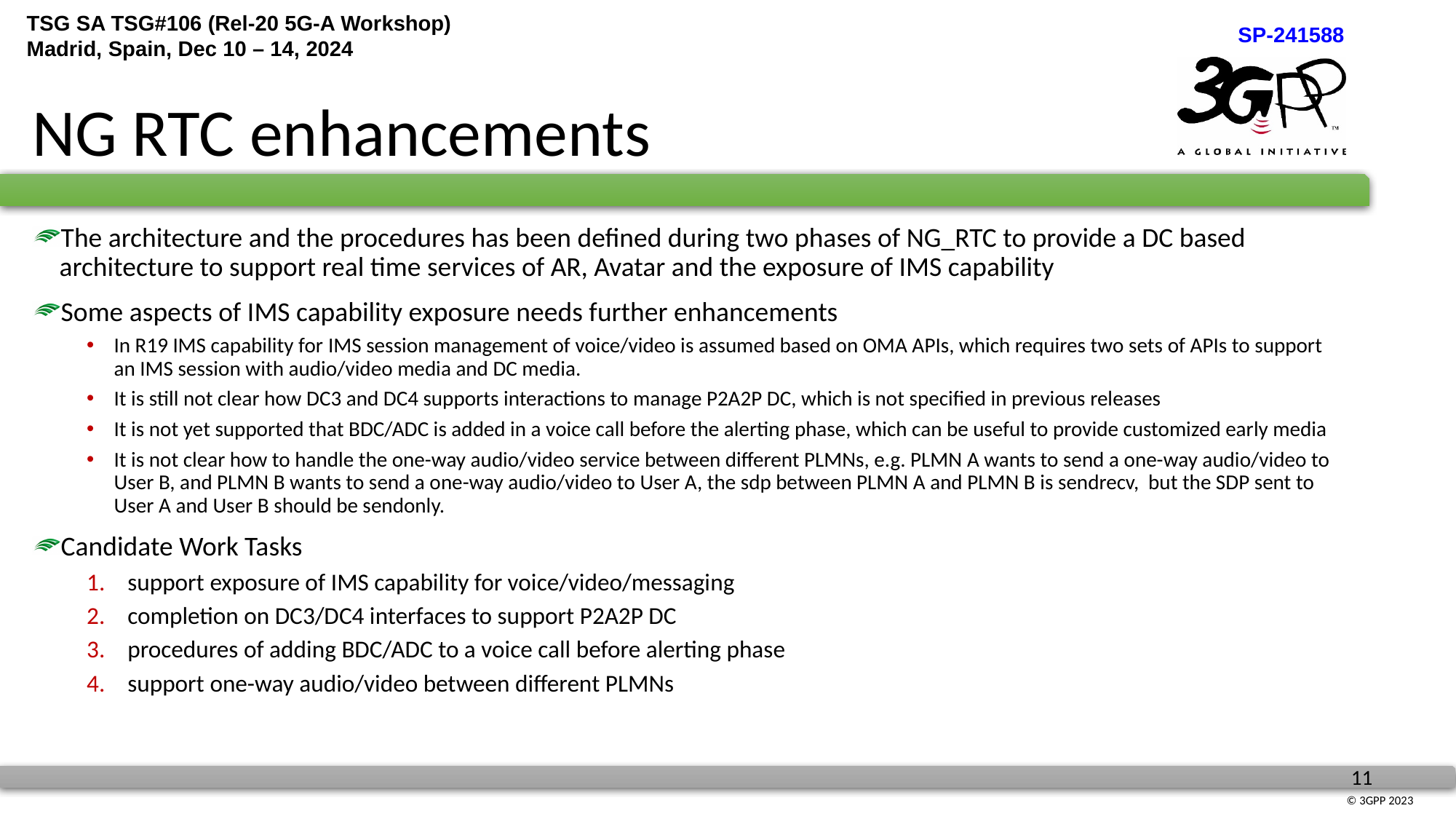

# NG RTC enhancements
The architecture and the procedures has been defined during two phases of NG_RTC to provide a DC based architecture to support real time services of AR, Avatar and the exposure of IMS capability
Some aspects of IMS capability exposure needs further enhancements
In R19 IMS capability for IMS session management of voice/video is assumed based on OMA APIs, which requires two sets of APIs to support an IMS session with audio/video media and DC media.
It is still not clear how DC3 and DC4 supports interactions to manage P2A2P DC, which is not specified in previous releases
It is not yet supported that BDC/ADC is added in a voice call before the alerting phase, which can be useful to provide customized early media
It is not clear how to handle the one-way audio/video service between different PLMNs, e.g. PLMN A wants to send a one-way audio/video to User B, and PLMN B wants to send a one-way audio/video to User A, the sdp between PLMN A and PLMN B is sendrecv,  but the SDP sent to User A and User B should be sendonly.
Candidate Work Tasks
support exposure of IMS capability for voice/video/messaging
completion on DC3/DC4 interfaces to support P2A2P DC
procedures of adding BDC/ADC to a voice call before alerting phase
support one-way audio/video between different PLMNs